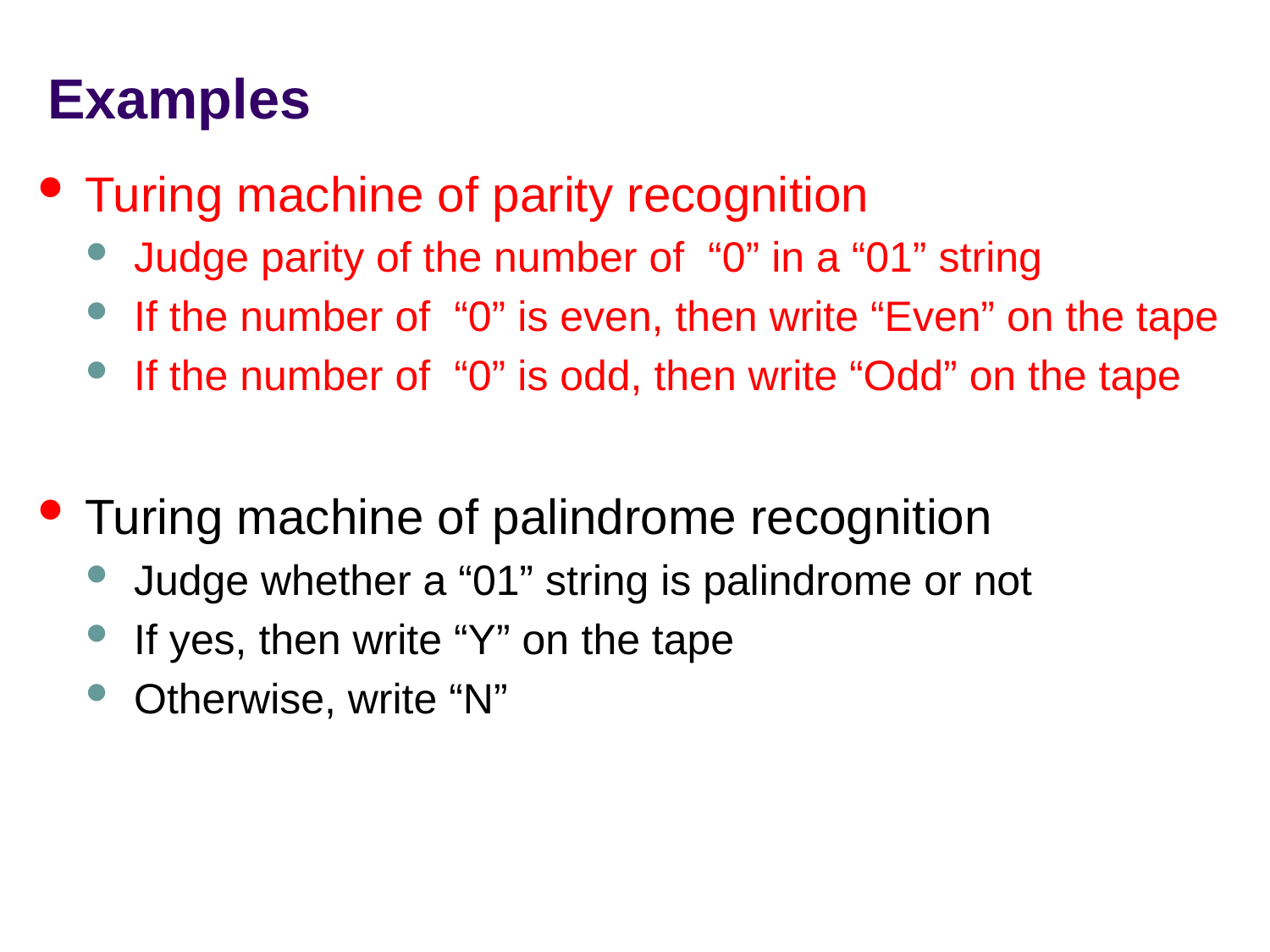

# Examples
Turing machine of parity recognition
Judge parity of the number of  “0” in a “01” string
If the number of  “0” is even, then write “Even” on the tape
If the number of  “0” is odd, then write “Odd” on the tape

Turing machine of palindrome recognition
Judge whether a “01” string is palindrome or not
If yes, then write “Y” on the tape
Otherwise, write “N”